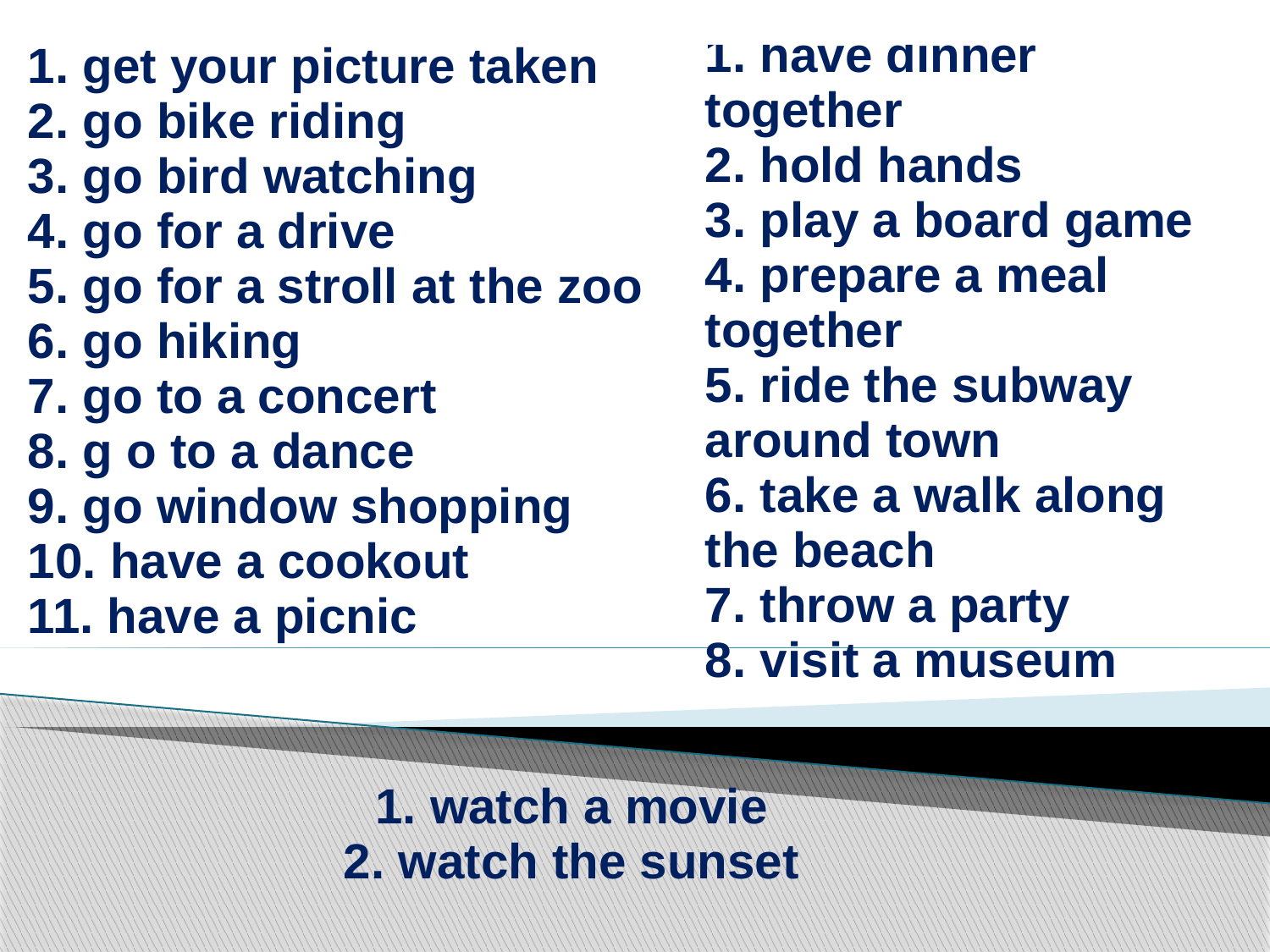

| have dinner together hold hands play a board game prepare a meal together ride the subway around town take a walk along the beach throw a party visit a museum |
| --- |
| get your picture taken go bike riding go bird watching go for a drive go for a stroll at the zoo go hiking go to a concert g o to a dance go window shopping have a cookout have a picnic |
| --- |
| watch a movie watch the sunset |
| --- |